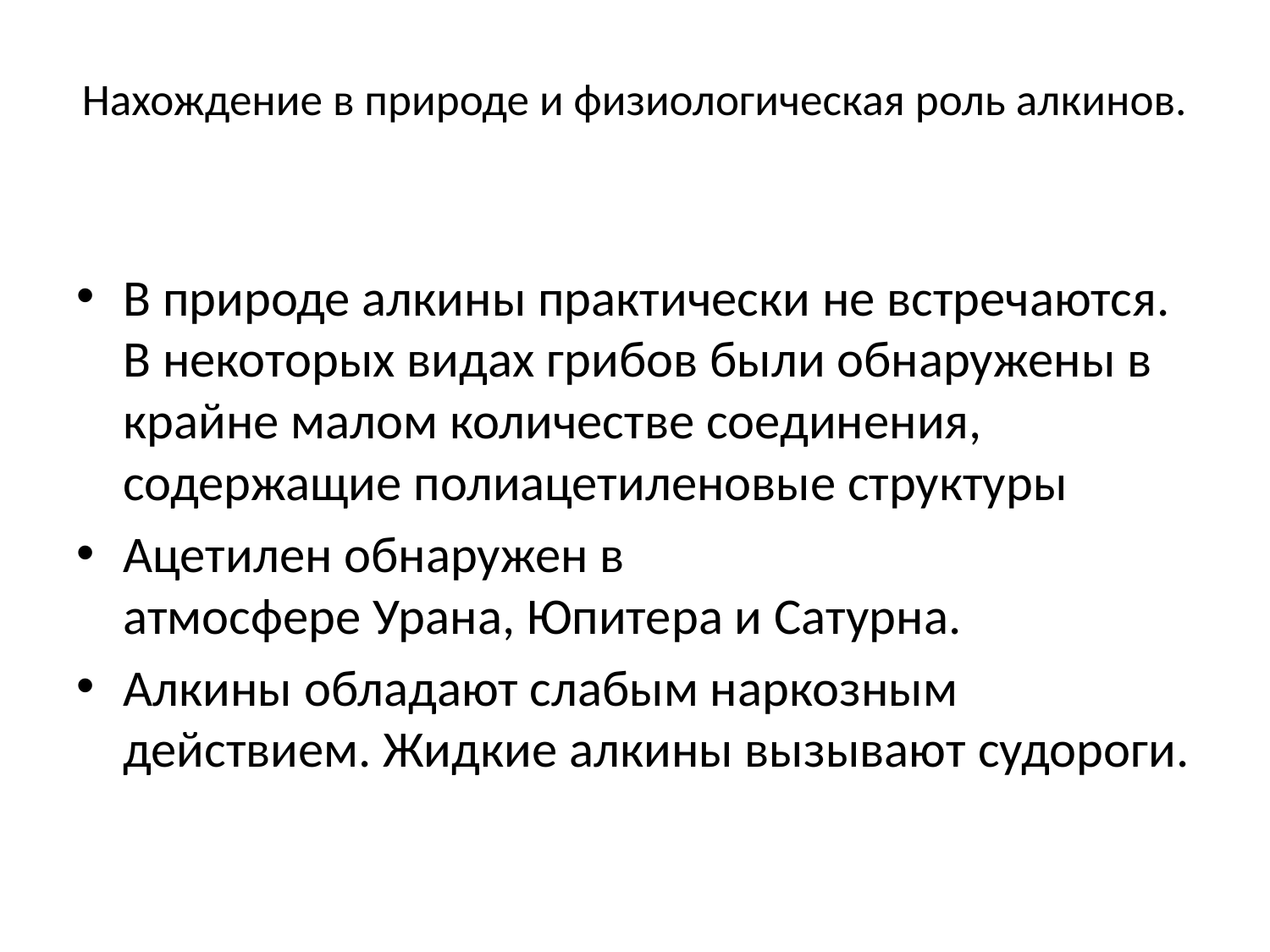

# Нахождение в природе и физиологическая роль алкинов.

В природе алкины практически не встречаются. В некоторых видах грибов были обнаружены в крайне малом количестве соединения, содержащие полиацетиленовые структуры
Ацетилен обнаружен в атмосфере Урана, Юпитера и Сатурна.
Алкины обладают слабым наркозным действием. Жидкие алкины вызывают судороги.